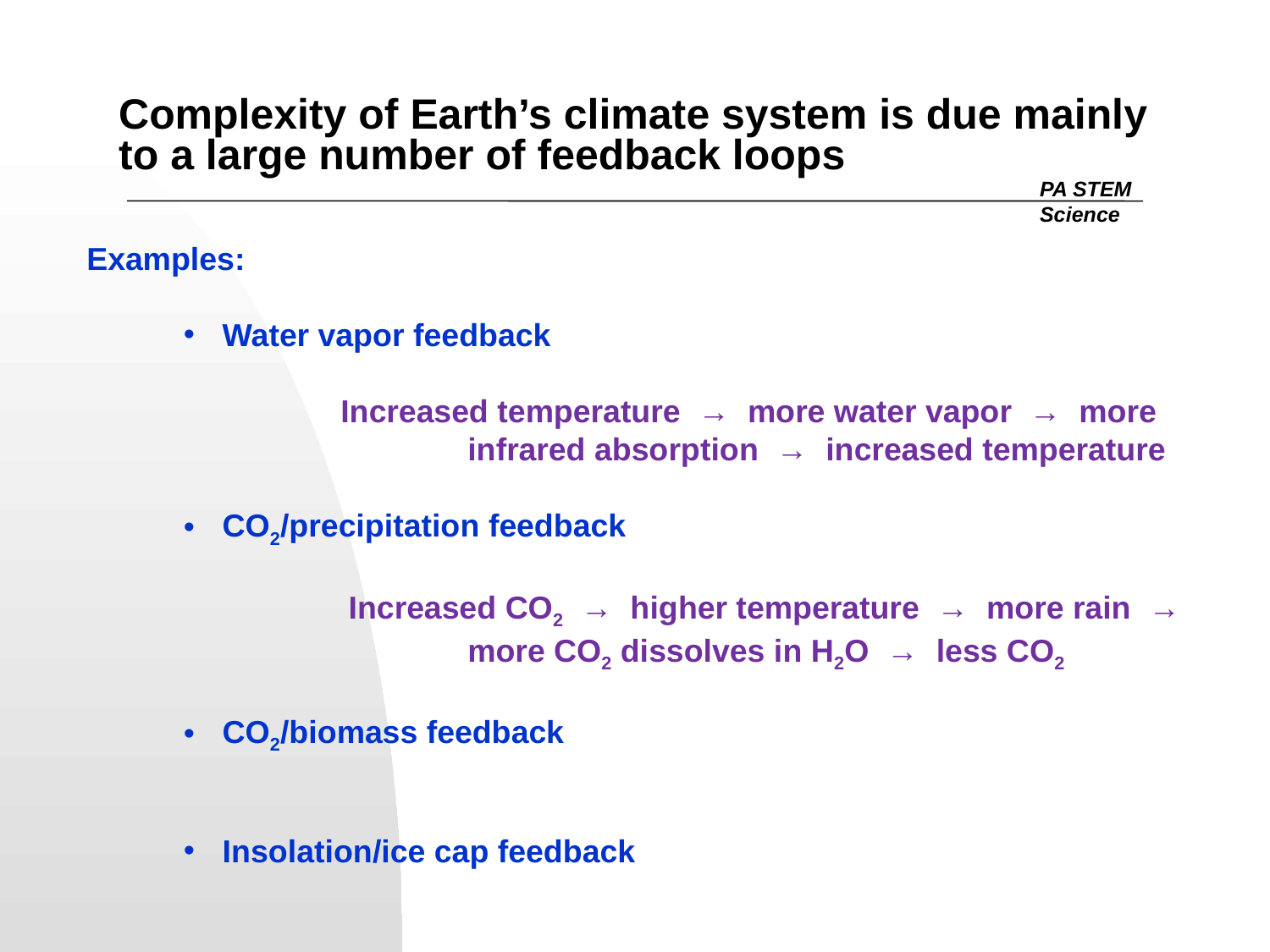

# Complexity of Earth’s climate system is due mainly to a large number of feedback loops
PA STEM
Science

Examples:

 Water vapor feedback

	Increased temperature  →  more water vapor  →  more 		infrared absorption  →  increased temperature

 CO2/precipitation feedback

	 Increased CO2  →  higher temperature  →  more rain  →  		more CO2 dissolves in H2O  →  less CO2

 CO2/biomass feedback

 Insolation/ice cap feedback